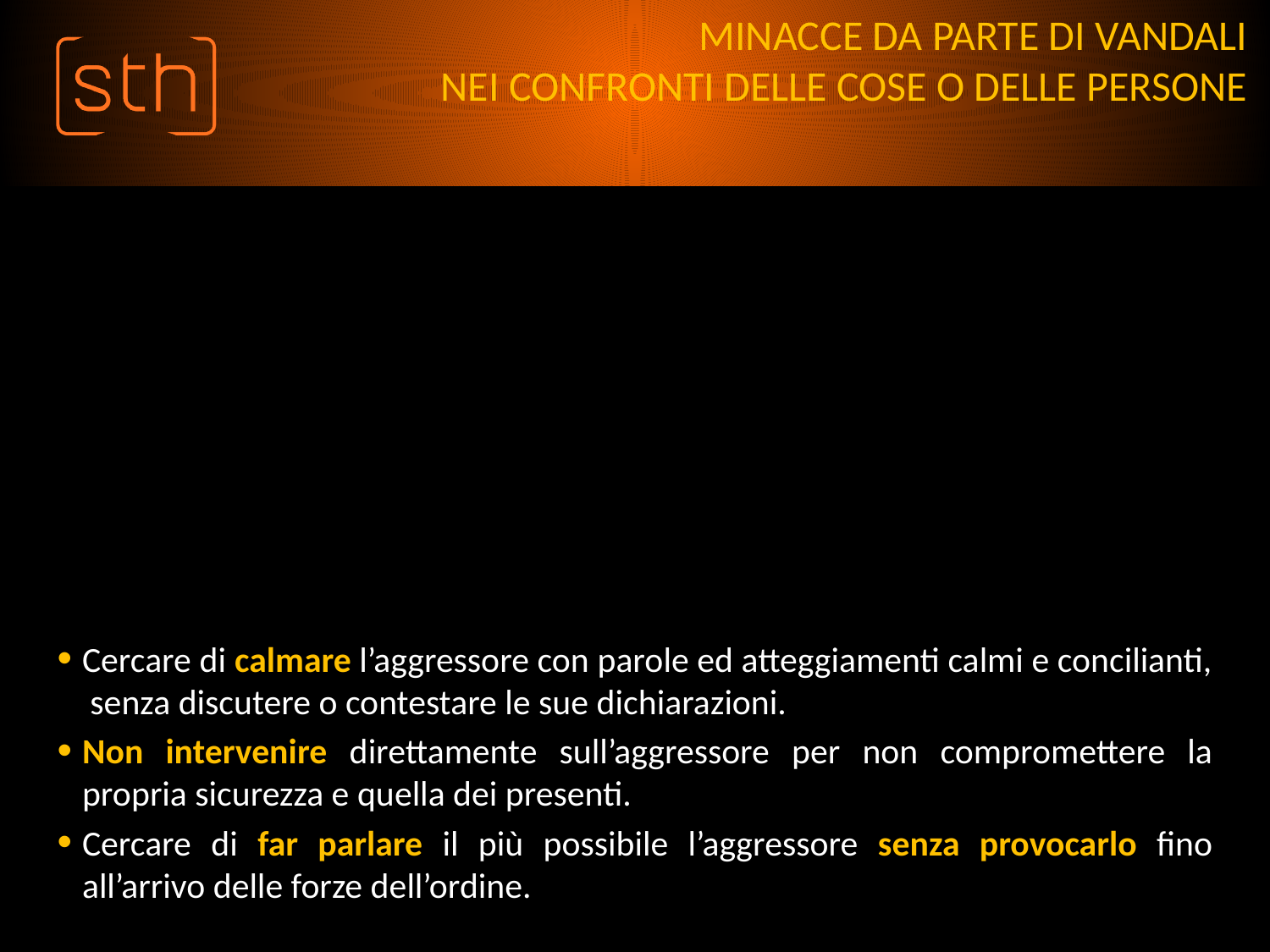

# MINACCE DA PARTE DI VANDALI NEI CONFRONTI DELLE COSE O DELLE PERSONE

Cercare di calmare l’aggressore con parole ed atteggiamenti calmi e concilianti,  senza discutere o contestare le sue dichiarazioni.
Non intervenire direttamente sull’aggressore per non compromettere la propria sicurezza e quella dei presenti.
Cercare di far parlare il più possibile l’aggressore senza provocarlo fino all’arrivo delle forze dell’ordine.